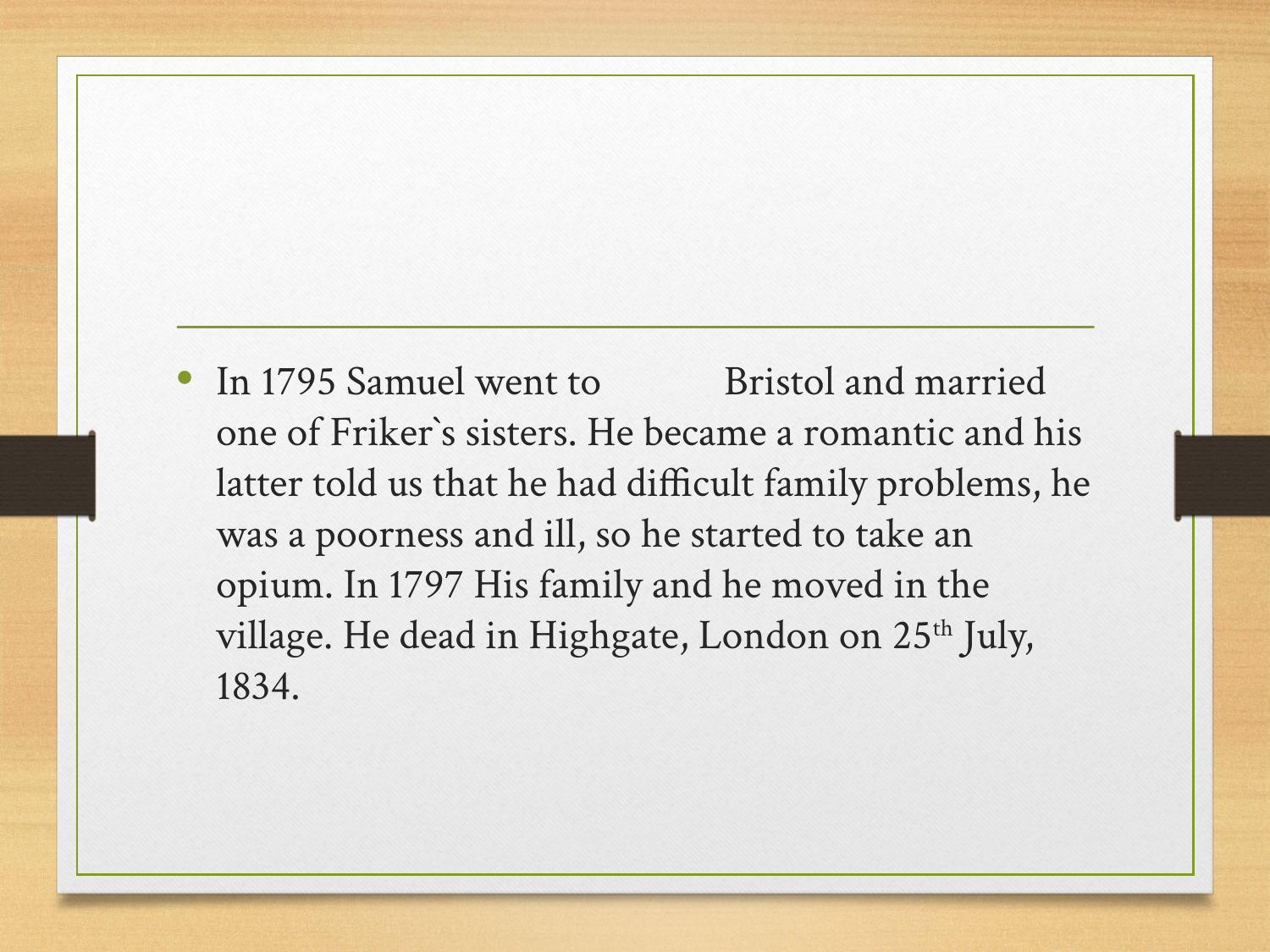

In 1795 Samuel went to 	Bristol and married one of Friker`s sisters. He became a romantic and his latter told us that he had difficult family problems, he was a poorness and ill, so he started to take an opium. In 1797 His family and he moved in the village. He dead in Highgate, London on 25th July, 1834.